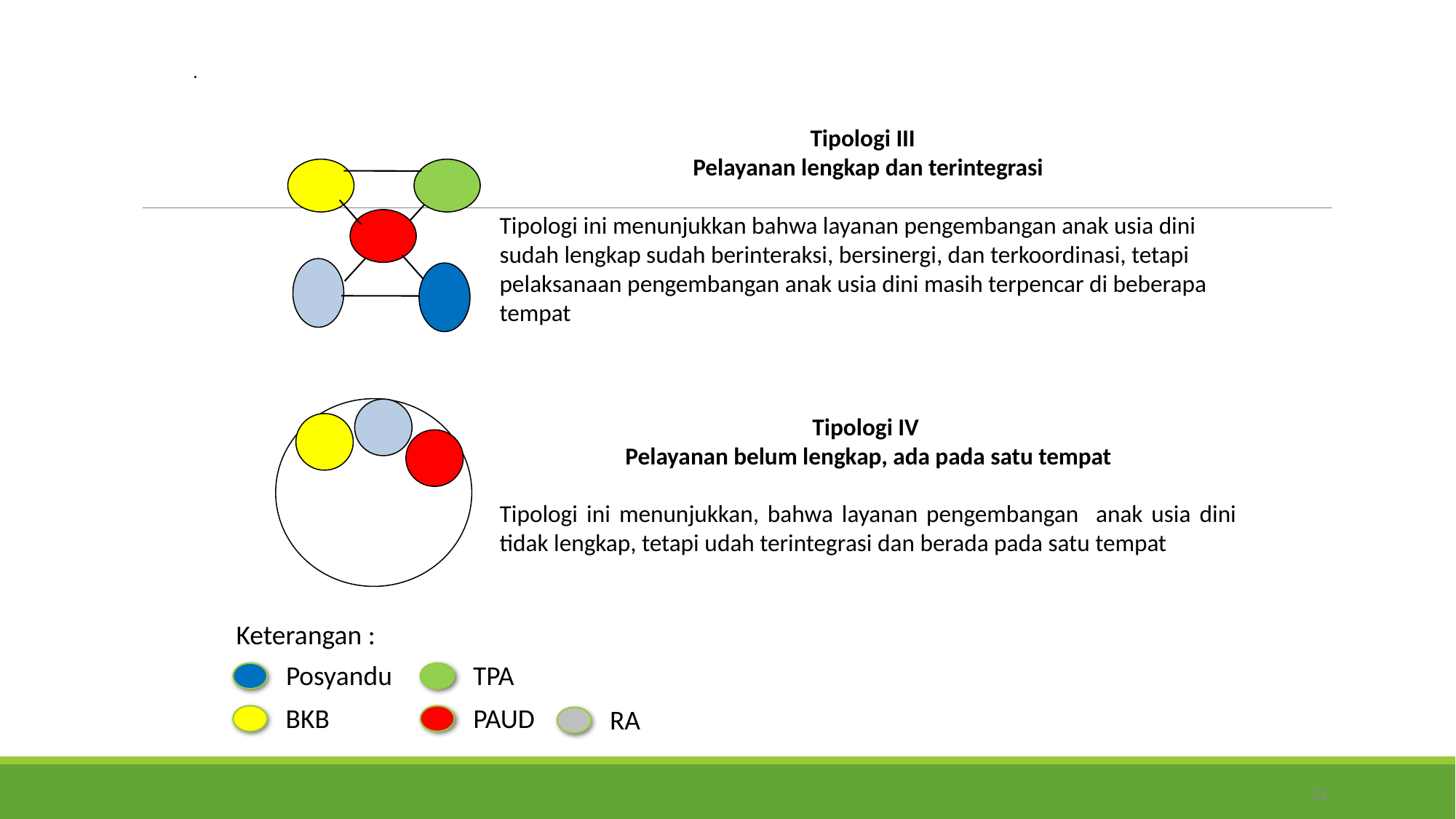

.

Tipologi III
Pelayanan lengkap dan terintegrasi

Tipologi ini menunjukkan bahwa layanan pengembangan anak usia dini sudah lengkap sudah berinteraksi, bersinergi, dan terkoordinasi, tetapi pelaksanaan pengembangan anak usia dini masih terpencar di beberapa tempat

Tipologi IV
Pelayanan belum lengkap, ada pada satu tempat

Tipologi ini menunjukkan, bahwa layanan pengembangan  anak usia dini tidak lengkap, tetapi udah terintegrasi dan berada pada satu tempat
Keterangan :

Posyandu
TPA

BKB
PAUD
RA

21